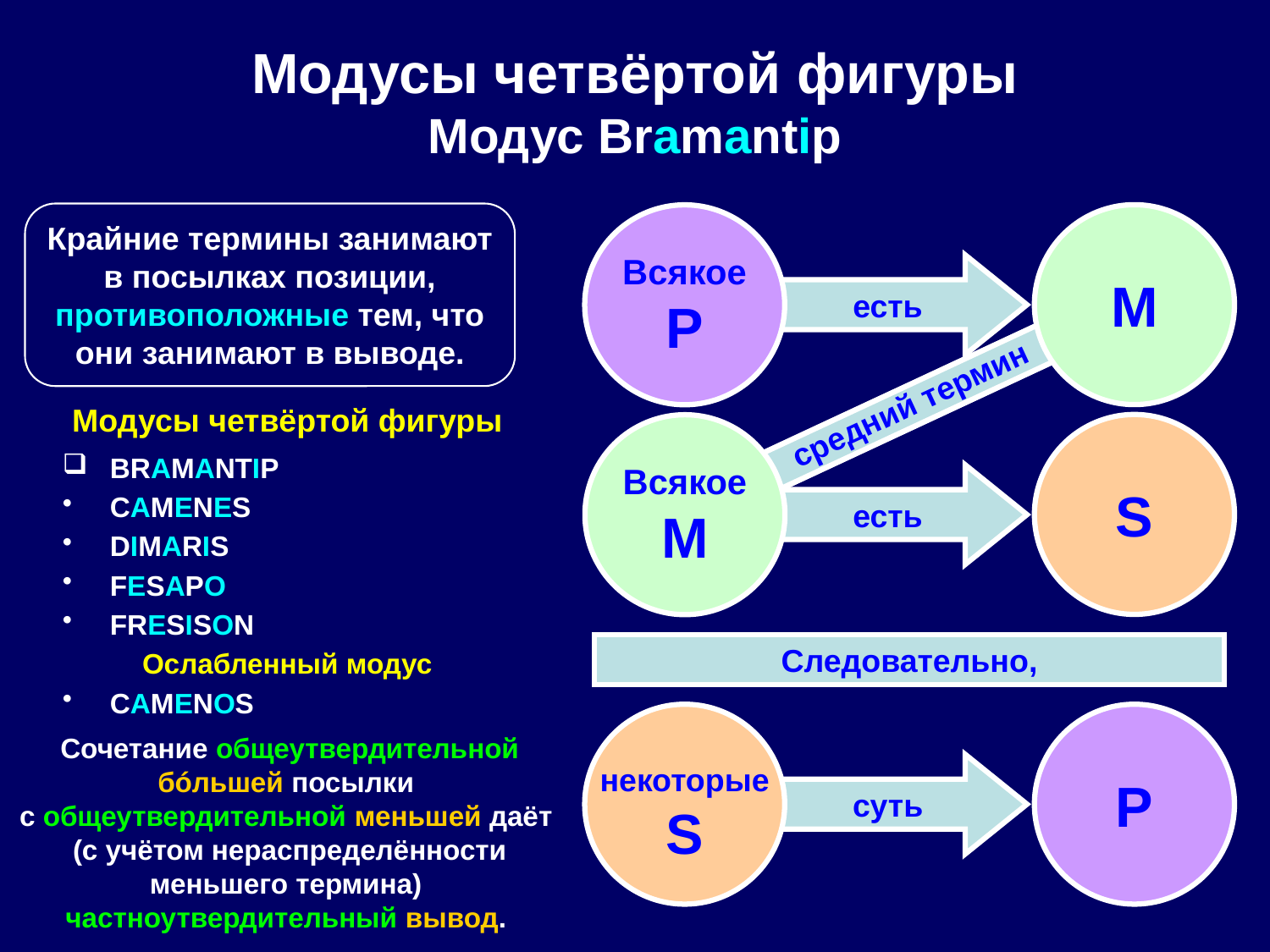

# Модусы четвёртой фигуры Модус Bramantip
M
Крайние термины занимают
в посылках позиции,
противоположные тем, что
они занимают в выводе.
Всякое
P
есть
Модусы четвёртой фигуры
BRAMANTIP
CAMENES
DIMARIS
FESAPO
FRESISON
Ослабленный модус
CAMENOS
  средний термин
суть
S
Всякое
M
есть
Следовательно,
некоторые
S
P
Сочетание общеутвердительной бóльшей посылки
с общеутвердительной меньшей даёт
(с учётом нераспределённости меньшего термина)
частноутвердительный вывод.
суть